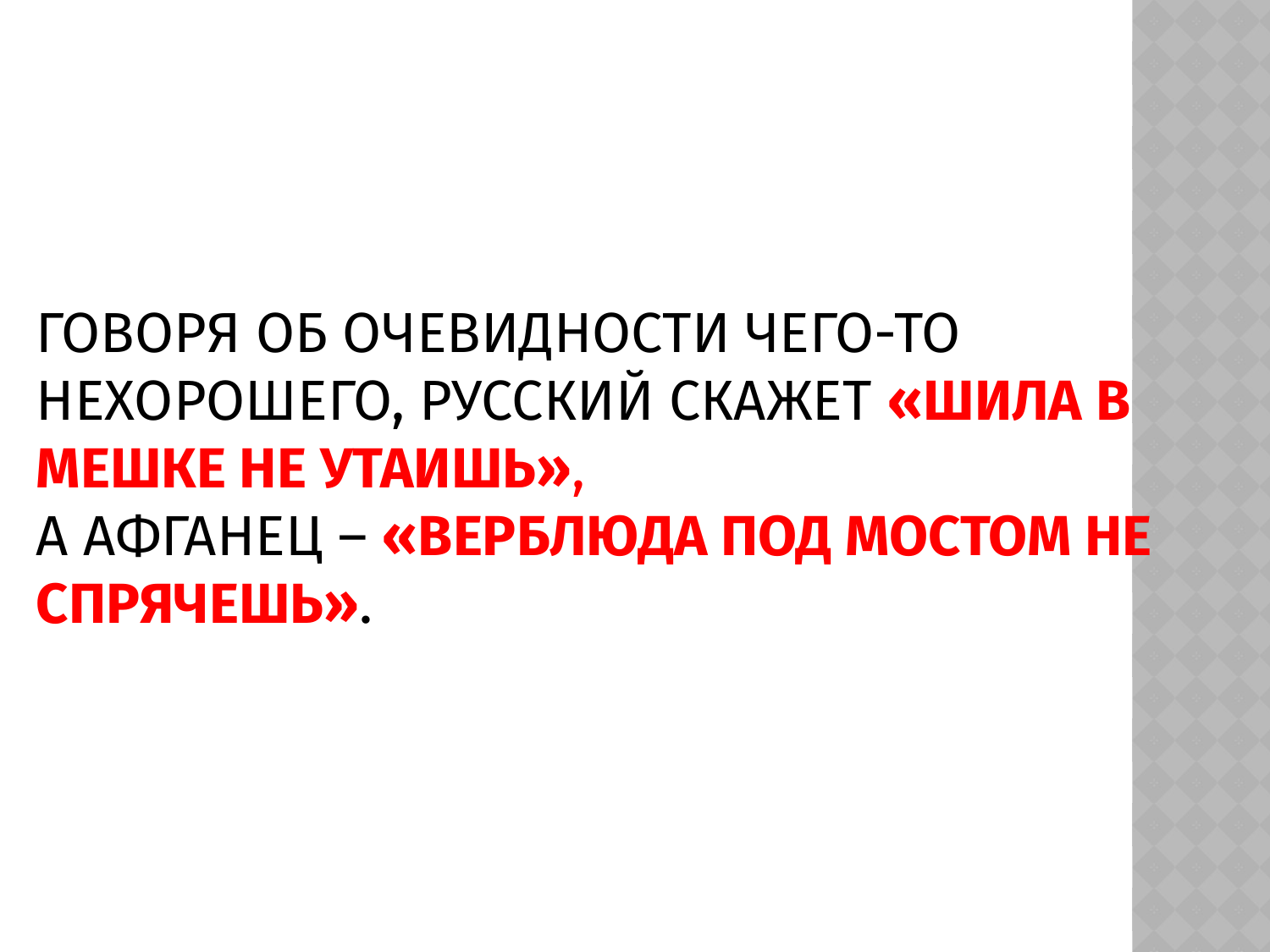

# Говоря об очевидности чего-то нехорошего, русский скажет «Шила в мешке не утаишь», а афганец – «Верблюда под мостом не спрячешь».